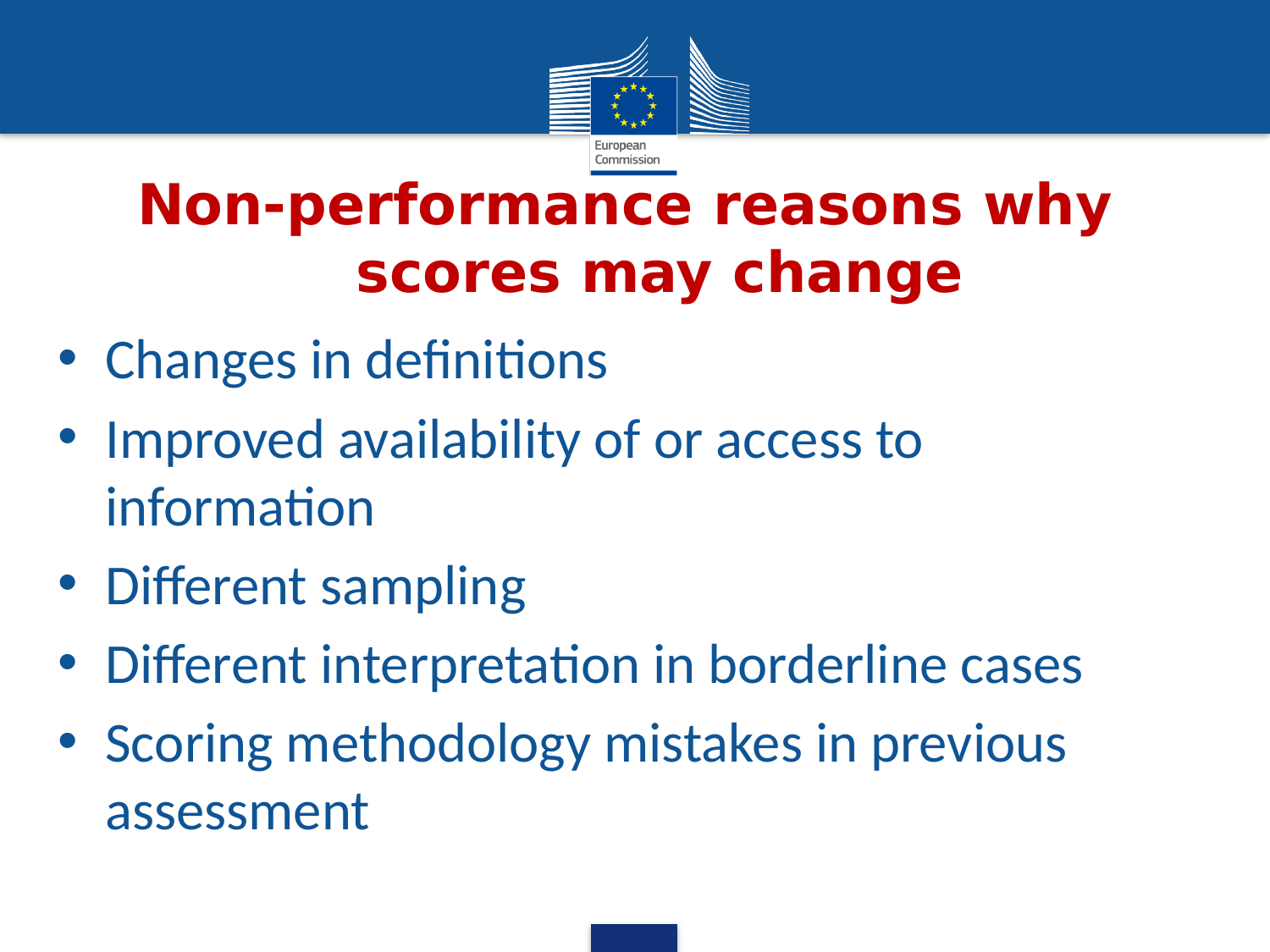

# Non-performance reasons why scores may change
Changes in definitions
Improved availability of or access to information
Different sampling
Different interpretation in borderline cases
Scoring methodology mistakes in previous assessment